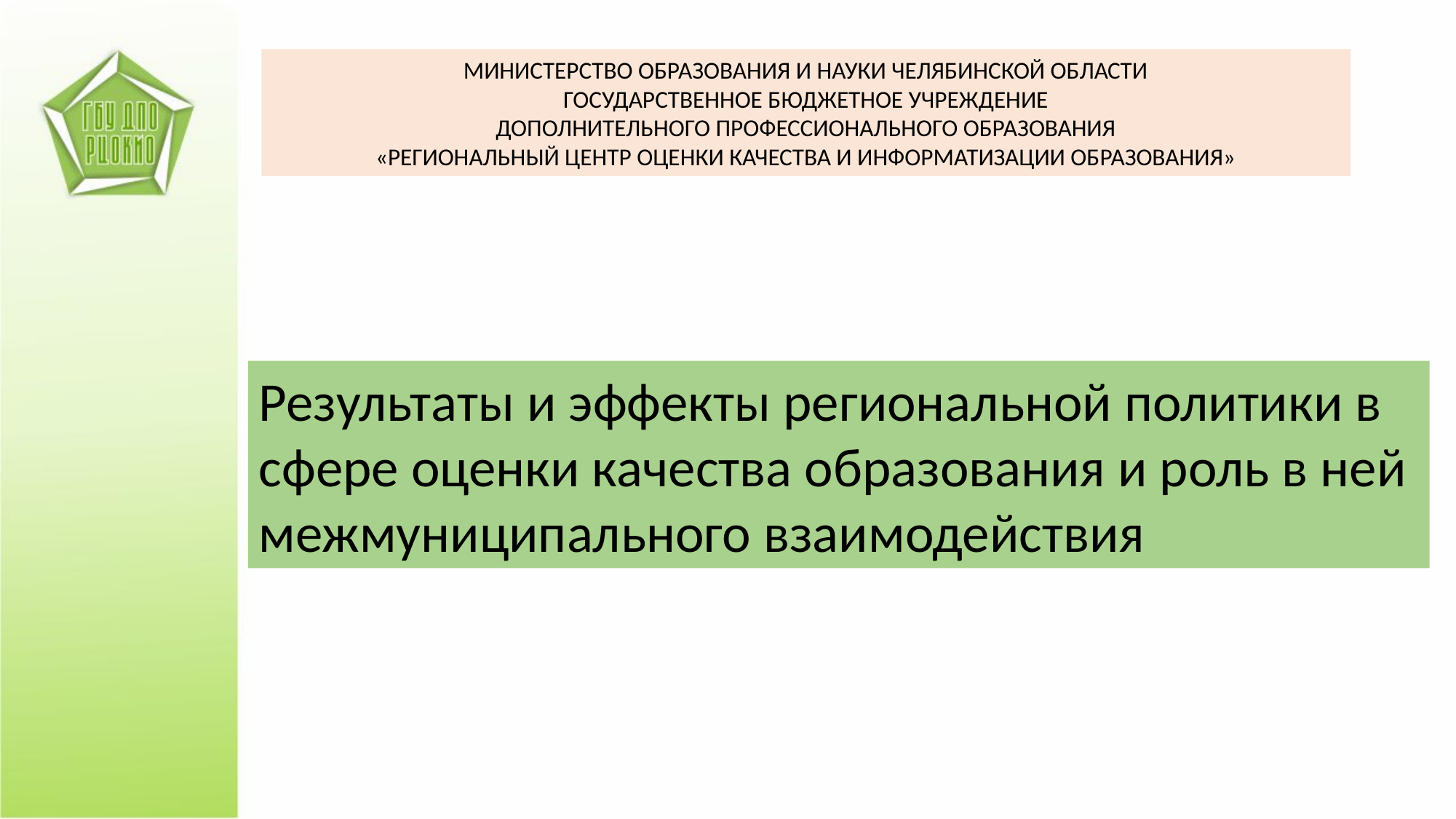

МИНИСТЕРСТВО ОБРАЗОВАНИЯ И НАУКИ ЧЕЛЯБИНСКОЙ ОБЛАСТИ
ГОСУДАРСТВЕННОЕ БЮДЖЕТНОЕ УЧРЕЖДЕНИЕ
ДОПОЛНИТЕЛЬНОГО ПРОФЕССИОНАЛЬНОГО ОБРАЗОВАНИЯ
«РЕГИОНАЛЬНЫЙ ЦЕНТР ОЦЕНКИ КАЧЕСТВА И ИНФОРМАТИЗАЦИИ ОБРАЗОВАНИЯ»
Результаты и эффекты региональной политики в сфере оценки качества образования и роль в ней межмуниципального взаимодействия